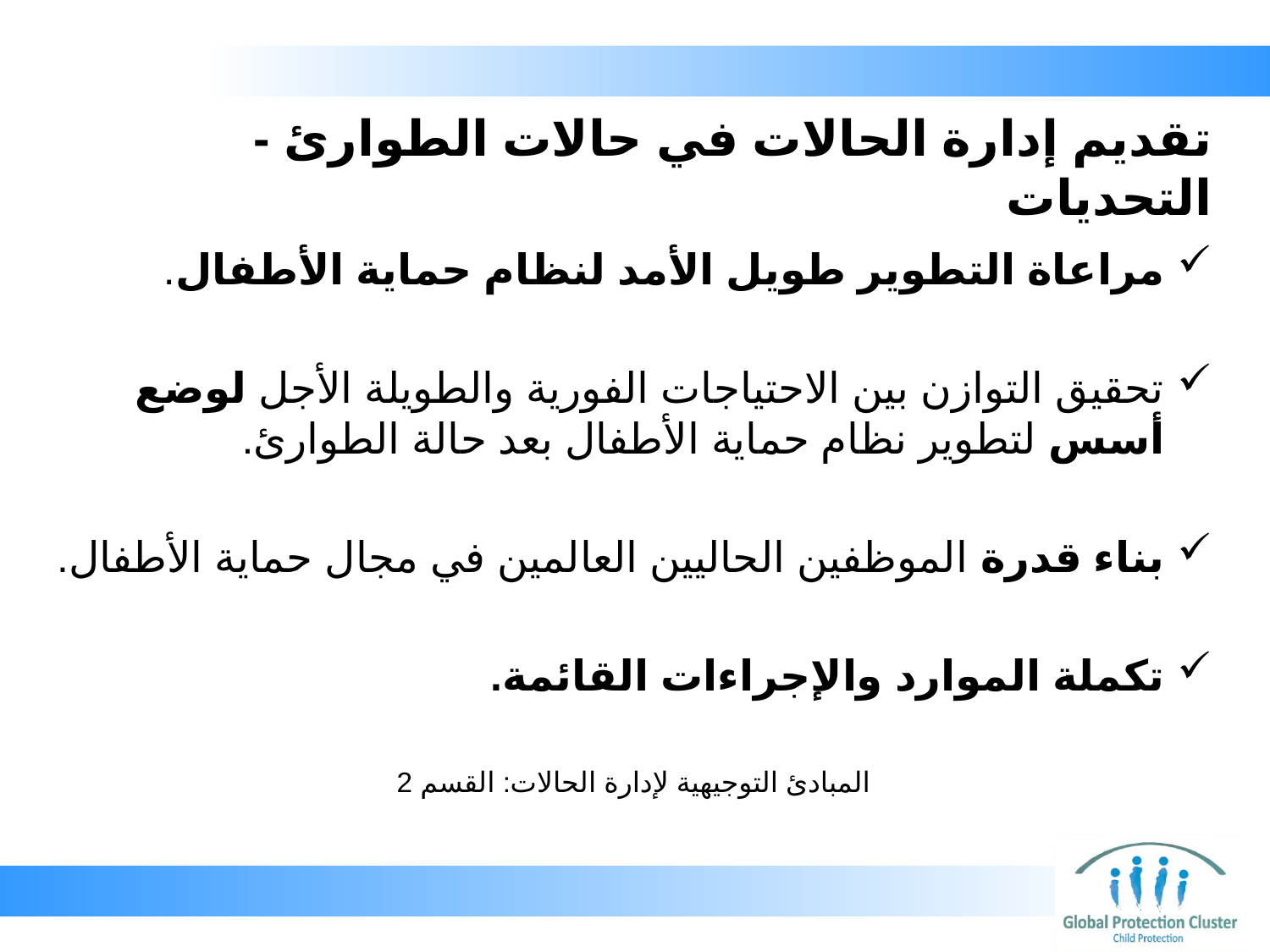

# تقديم إدارة الحالات في حالات الطوارئ - التحديات
مراعاة التطوير طويل الأمد لنظام حماية الأطفال.

تحقيق التوازن بين الاحتياجات الفورية والطويلة الأجل لوضع أسس لتطوير نظام حماية الأطفال بعد حالة الطوارئ.

بناء قدرة الموظفين الحاليين العالمين في مجال حماية الأطفال.

تكملة الموارد والإجراءات القائمة.

المبادئ التوجيهية لإدارة الحالات: القسم 2